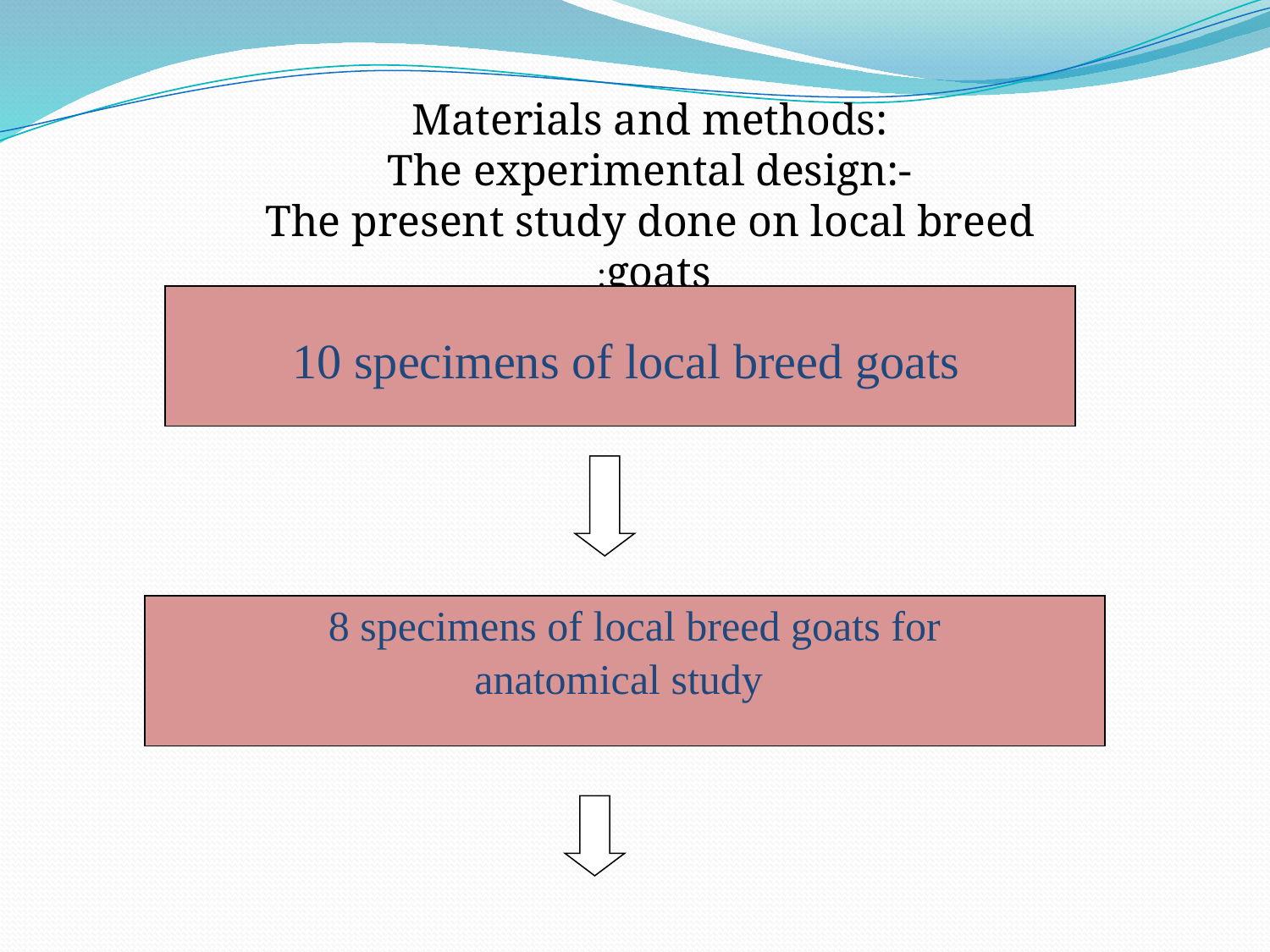

Materials and methods:
 The experimental design:-
The present study done on local breed goats:
| 10 specimens of local breed goats |
| --- |

| 8 specimens of local breed goats for anatomical study |
| --- |